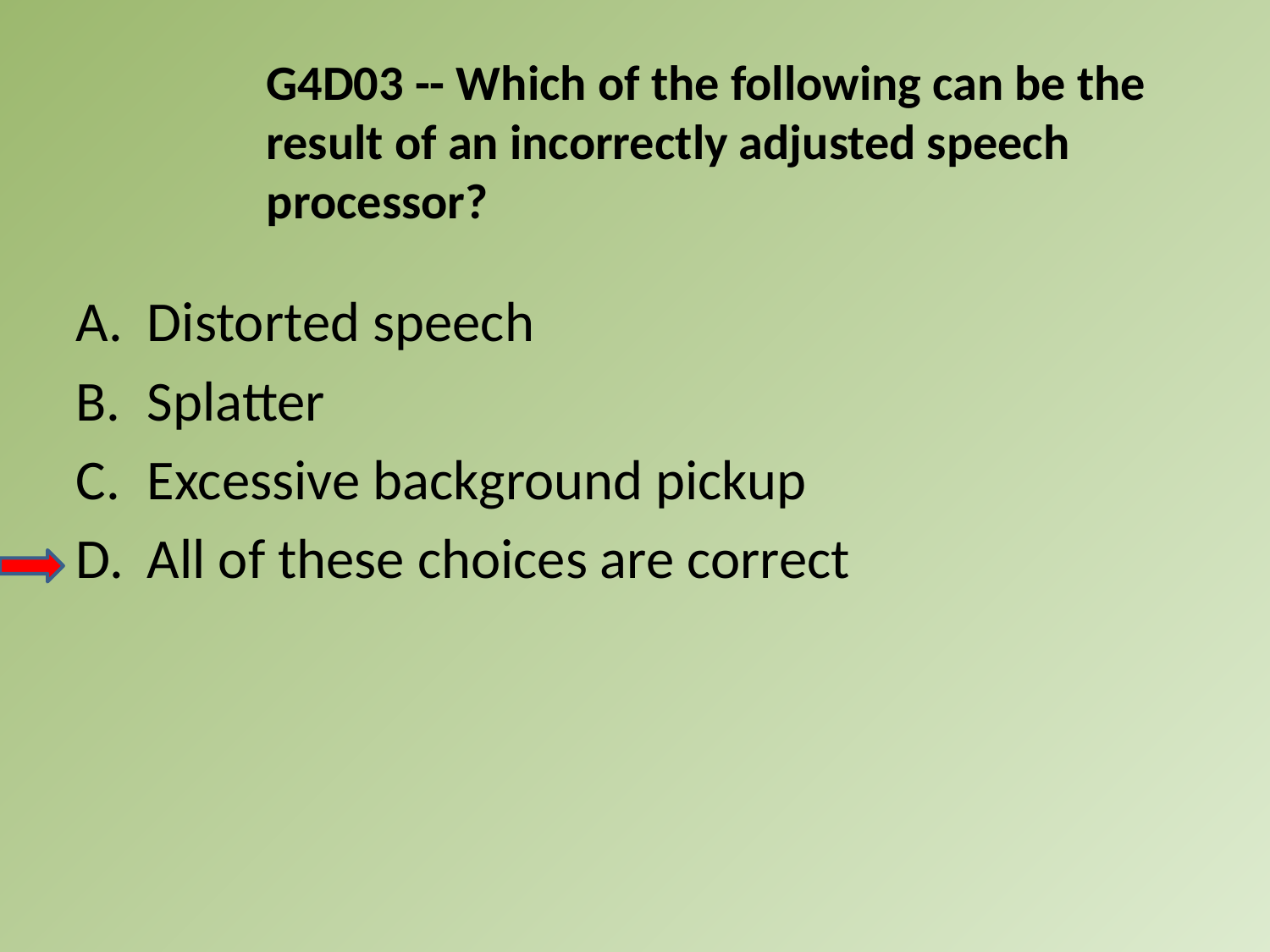

G4D03 -- Which of the following can be the result of an incorrectly adjusted speech processor?
A.	Distorted speech
B.	Splatter
C.	Excessive background pickup
D.	All of these choices are correct